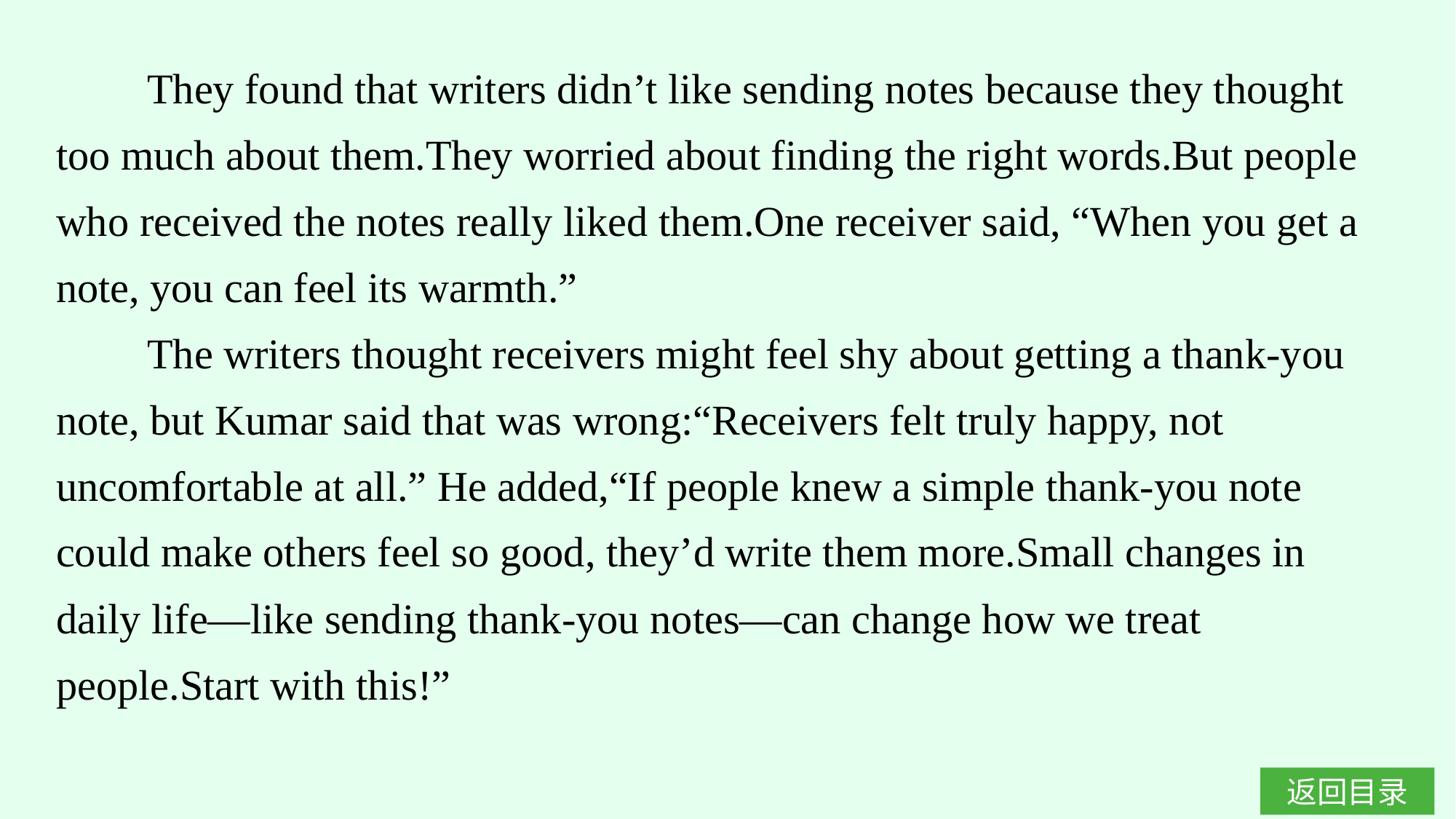

They found that writers didn’t like sending notes because they thought too much about them.They worried about finding the right words.But people who received the notes really liked them.One receiver said, “When you get a note, you can feel its warmth.”
The writers thought receivers might feel shy about getting a thank-you note, but Kumar said that was wrong:“Receivers felt truly happy, not uncomfortable at all.” He added,“If people knew a simple thank-you note could make others feel so good, they’d write them more.Small changes in daily life—like sending thank-you notes—can change how we treat people.Start with this!”